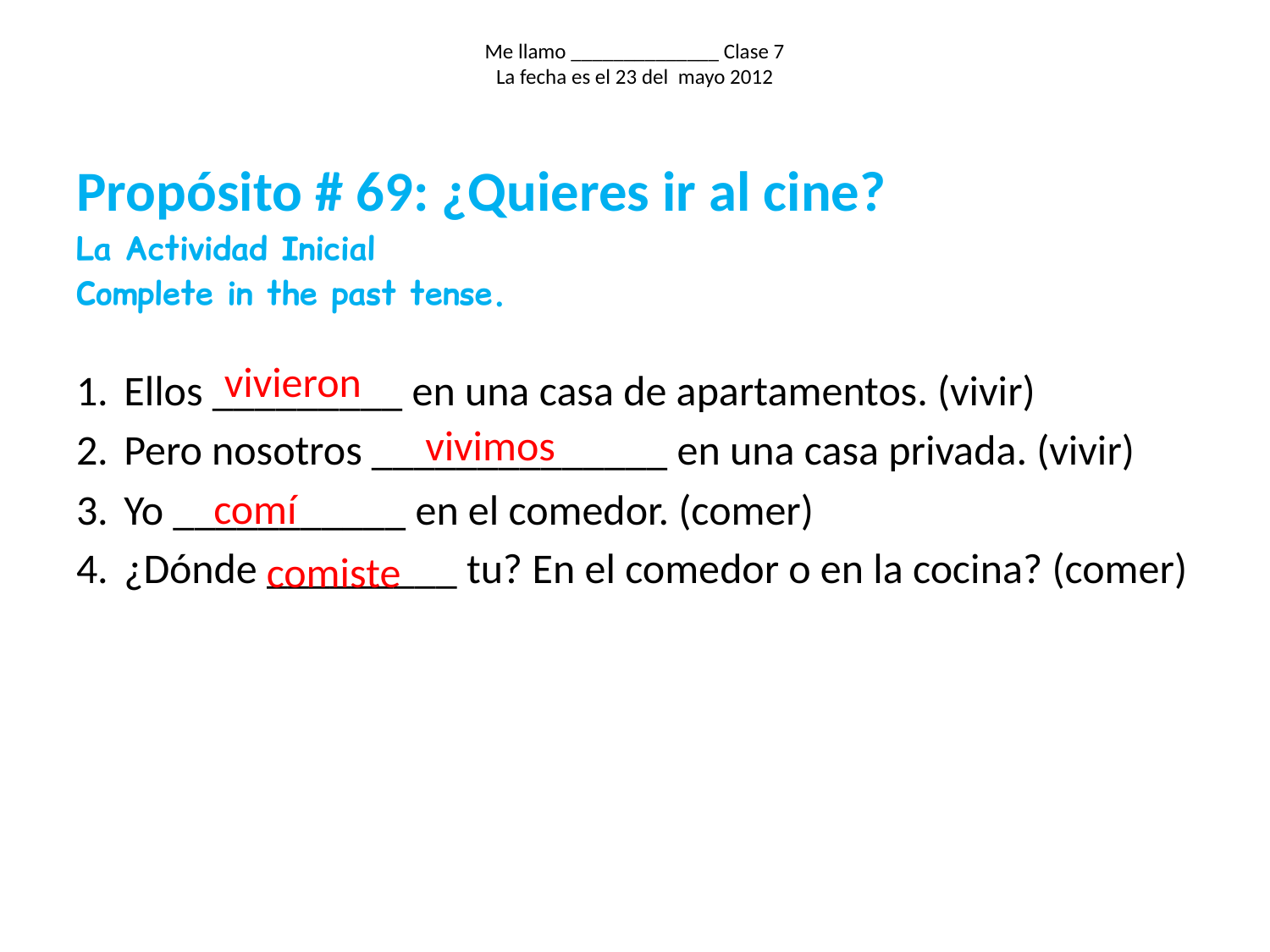

# Me llamo ______________ Clase 7 La fecha es el 23 del  mayo 2012
Propósito # 69: ¿Quieres ir al cine?
La Actividad Inicial
Complete in the past tense.

Ellos _________ en una casa de apartamentos. (vivir)
Pero nosotros ______________ en una casa privada. (vivir)
Yo ___________ en el comedor. (comer)
¿Dónde _________ tu? En el comedor o en la cocina? (comer)

vivieron
vivimos
comí
comiste